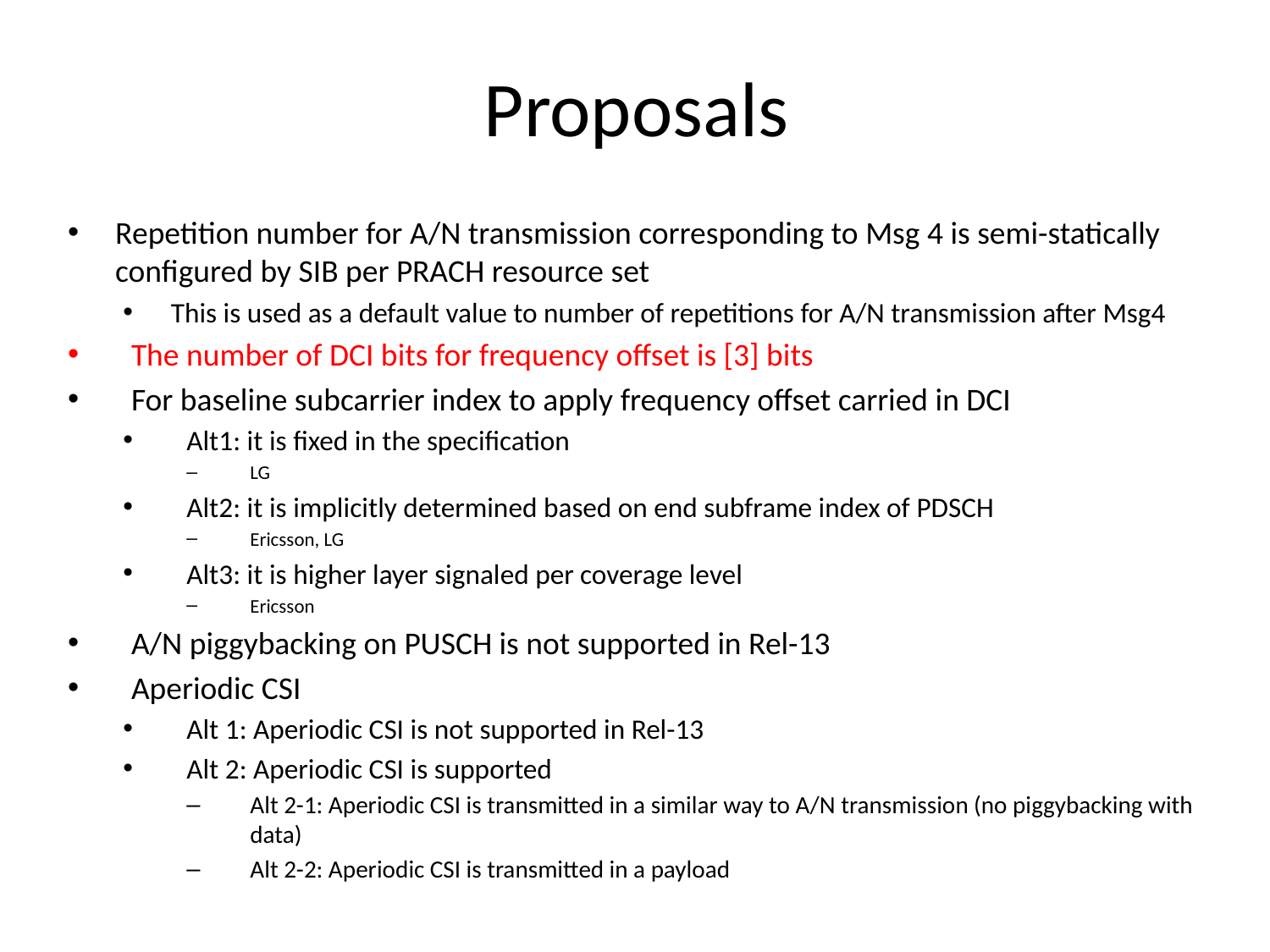

# Proposals
Repetition number for A/N transmission corresponding to Msg 4 is semi-statically configured by SIB per PRACH resource set
This is used as a default value to number of repetitions for A/N transmission after Msg4
The number of DCI bits for frequency offset is [3] bits
For baseline subcarrier index to apply frequency offset carried in DCI
Alt1: it is fixed in the specification
LG
Alt2: it is implicitly determined based on end subframe index of PDSCH
Ericsson, LG
Alt3: it is higher layer signaled per coverage level
Ericsson
A/N piggybacking on PUSCH is not supported in Rel-13
Aperiodic CSI
Alt 1: Aperiodic CSI is not supported in Rel-13
Alt 2: Aperiodic CSI is supported
Alt 2-1: Aperiodic CSI is transmitted in a similar way to A/N transmission (no piggybacking with data)
Alt 2-2: Aperiodic CSI is transmitted in a payload